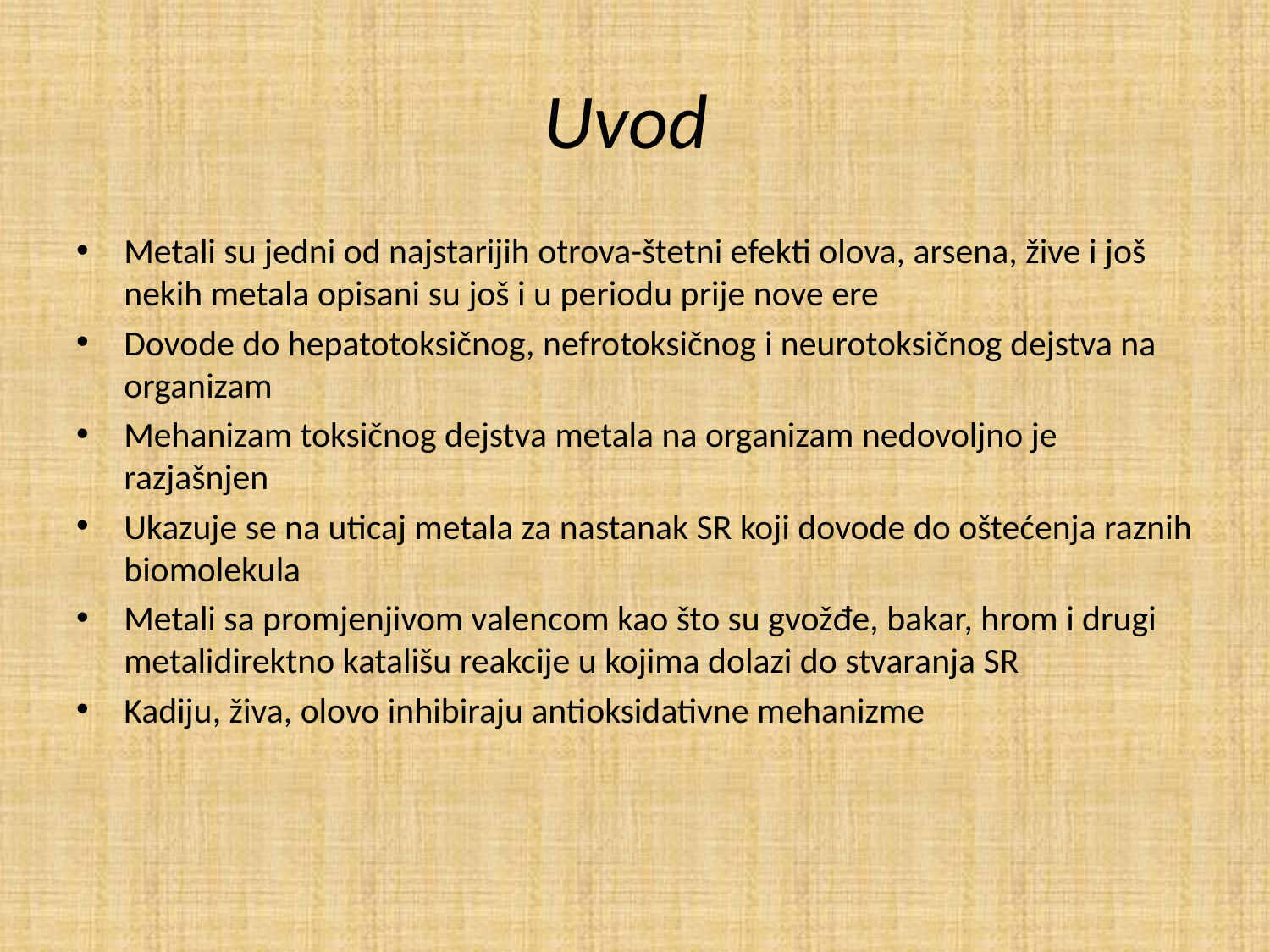

# Uvod
Metali su jedni od najstarijih otrova-štetni efekti olova, arsena, žive i još nekih metala opisani su još i u periodu prije nove ere
Dovode do hepatotoksičnog, nefrotoksičnog i neurotoksičnog dejstva na organizam
Mehanizam toksičnog dejstva metala na organizam nedovoljno je razjašnjen
Ukazuje se na uticaj metala za nastanak SR koji dovode do oštećenja raznih biomolekula
Metali sa promjenjivom valencom kao što su gvožđe, bakar, hrom i drugi metalidirektno katališu reakcije u kojima dolazi do stvaranja SR
Kadiju, živa, olovo inhibiraju antioksidativne mehanizme